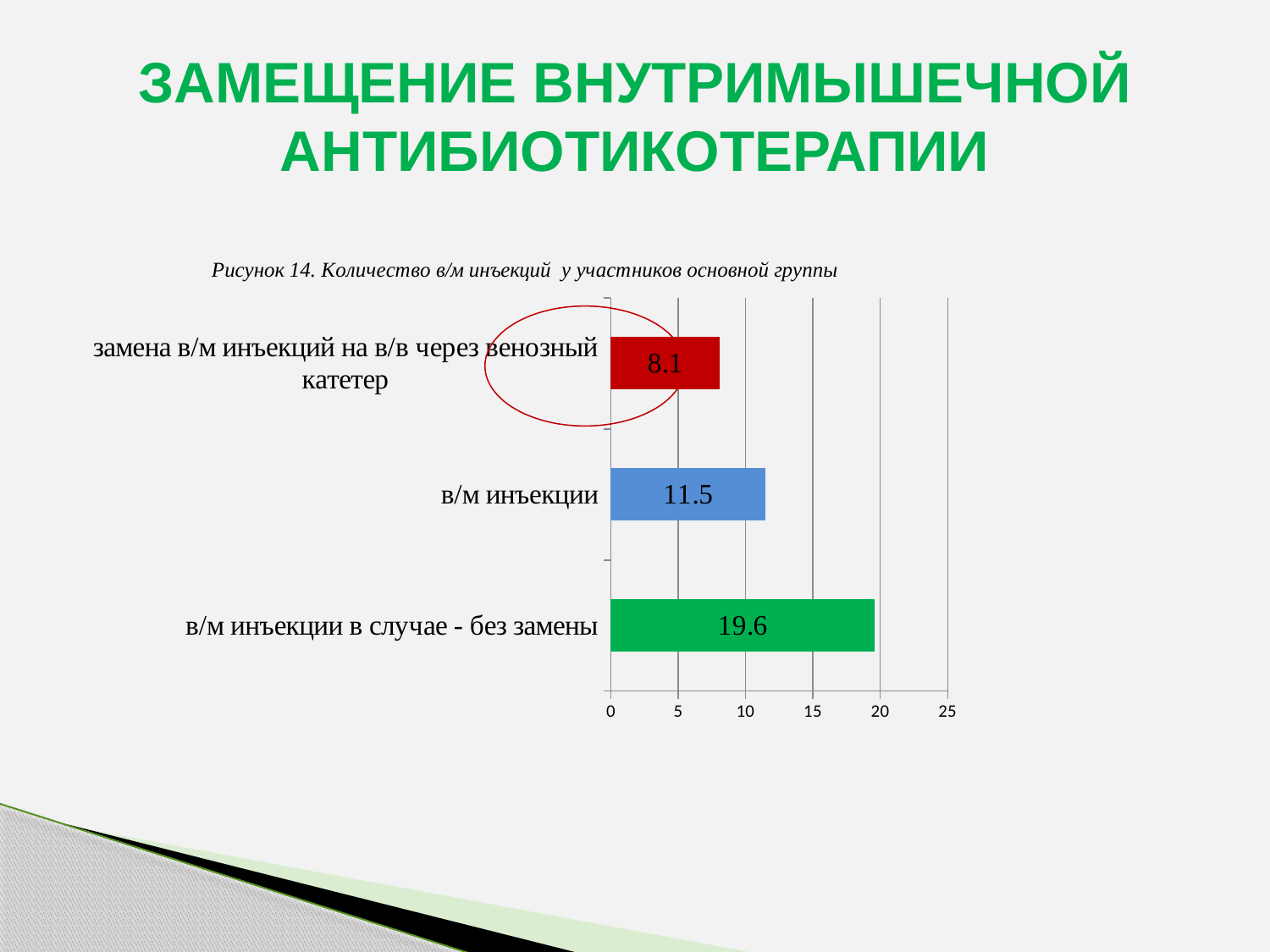

# ЗАМЕЩЕНИЕ ВНУТРИМЫШЕЧНОЙ АНТИБИОТИКОТЕРАПИИ

### Chart: Рисунок 14. Количество в/м инъекций  у участников основной группы

| Category |  |
|---|---|
| в/м инъекции в случае - без замены | 19.6 |
| в/м инъекции | 11.5 |
| замена в/м инъекций на в/в через венозный катетер | 8.1 |